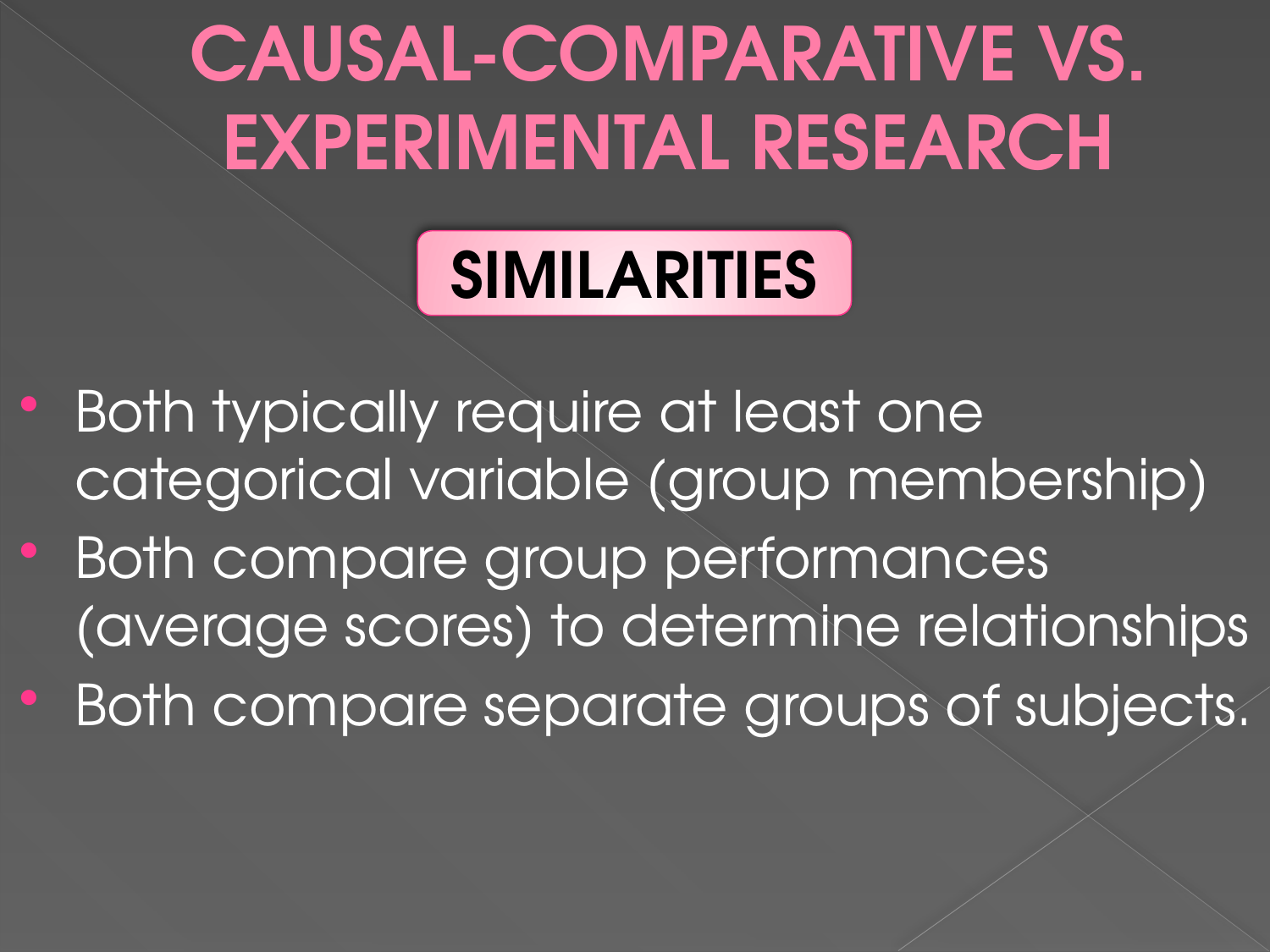

# CAUSAL-COMPARATIVE VS. EXPERIMENTAL RESEARCH

Both typically require at least one categorical variable (group membership)
Both compare group performances (average scores) to determine relationships
Both compare separate groups of subjects.

SIMILARITIES